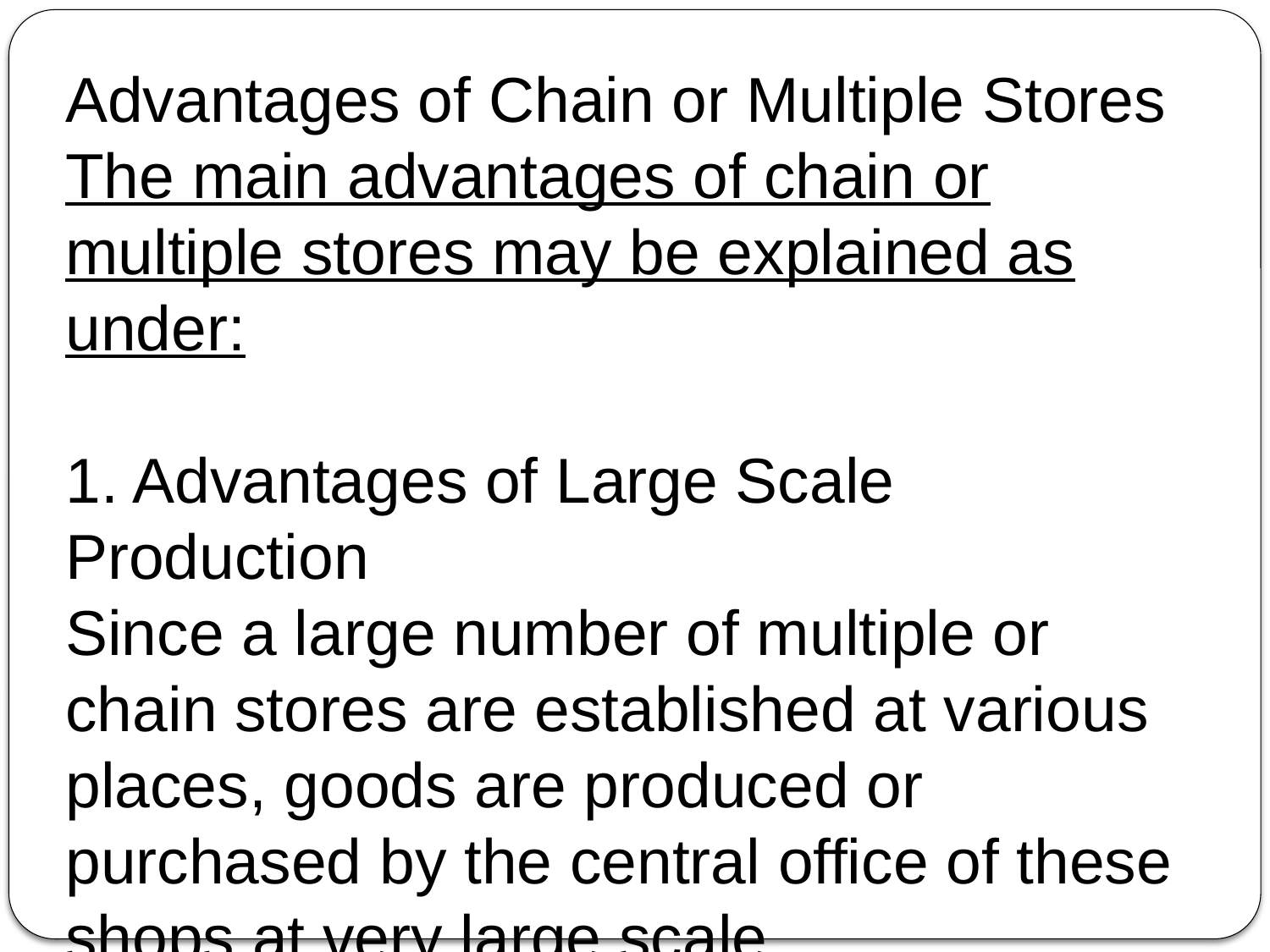

Advantages of Chain or Multiple Stores
The main advantages of chain or multiple stores may be explained as under:

1. Advantages of Large Scale Production
Since a large number of multiple or chain stores are established at various places, goods are produced or purchased by the central office of these shops at very large scale.